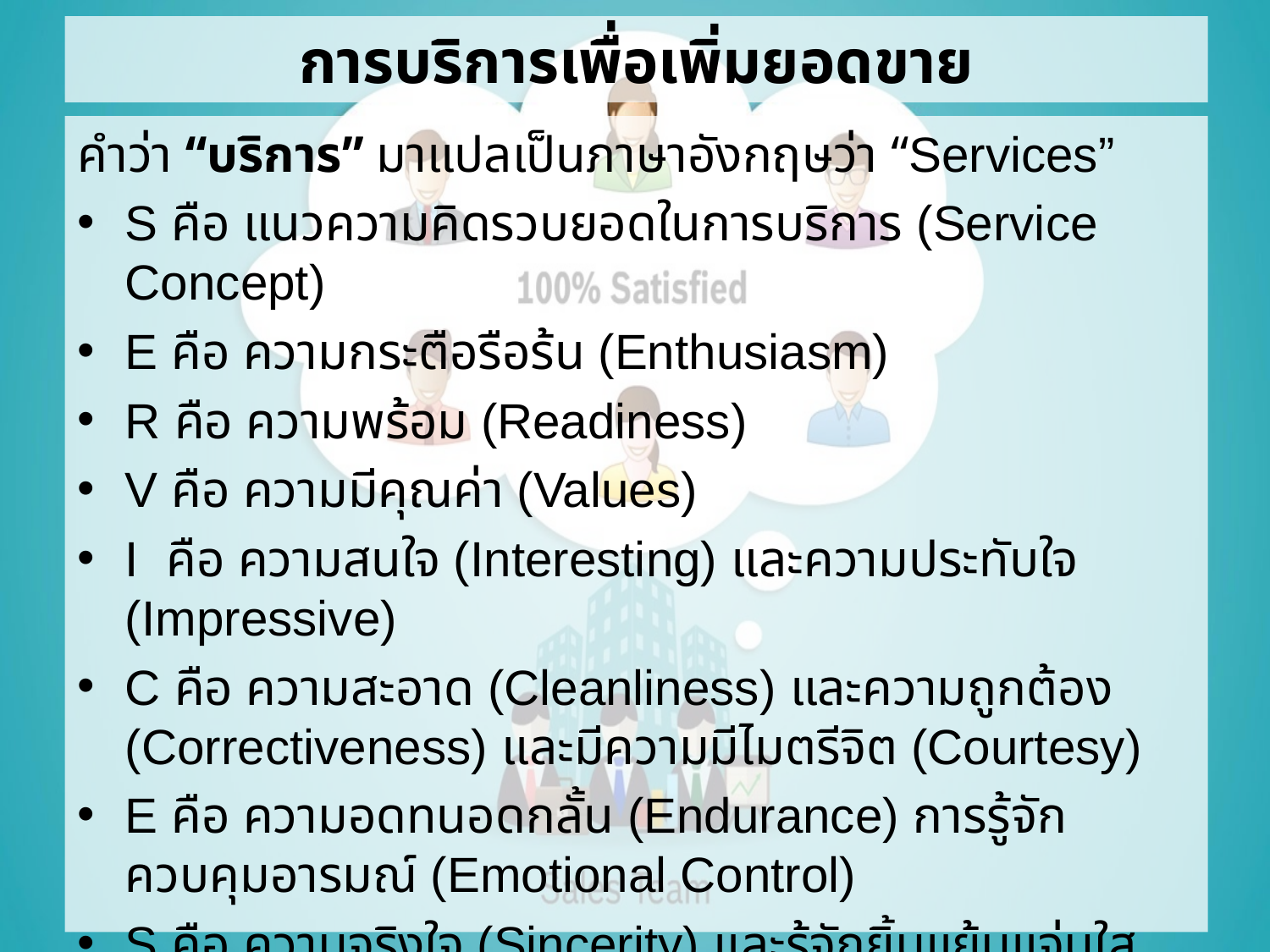

# การบริการเพื่อเพิ่มยอดขาย
คำว่า “บริการ” มาแปลเป็นภาษาอังกฤษว่า “Services”
S คือ แนวความคิดรวบยอดในการบริการ (Service Concept)
E คือ ความกระตือรือร้น (Enthusiasm)
R คือ ความพร้อม (Readiness)
V คือ ความมีคุณค่า (Values)
I  คือ ความสนใจ (Interesting) และความประทับใจ (Impressive)
C คือ ความสะอาด (Cleanliness) และความถูกต้อง (Correctiveness) และมีความมีไมตรีจิต (Courtesy)
E คือ ความอดทนอดกลั้น (Endurance) การรู้จักควบคุมอารมณ์ (Emotional Control)
S คือ ความจริงใจ (Sincerity) และรู้จักยิ้มแย้มแจ่มใส (Smiling)